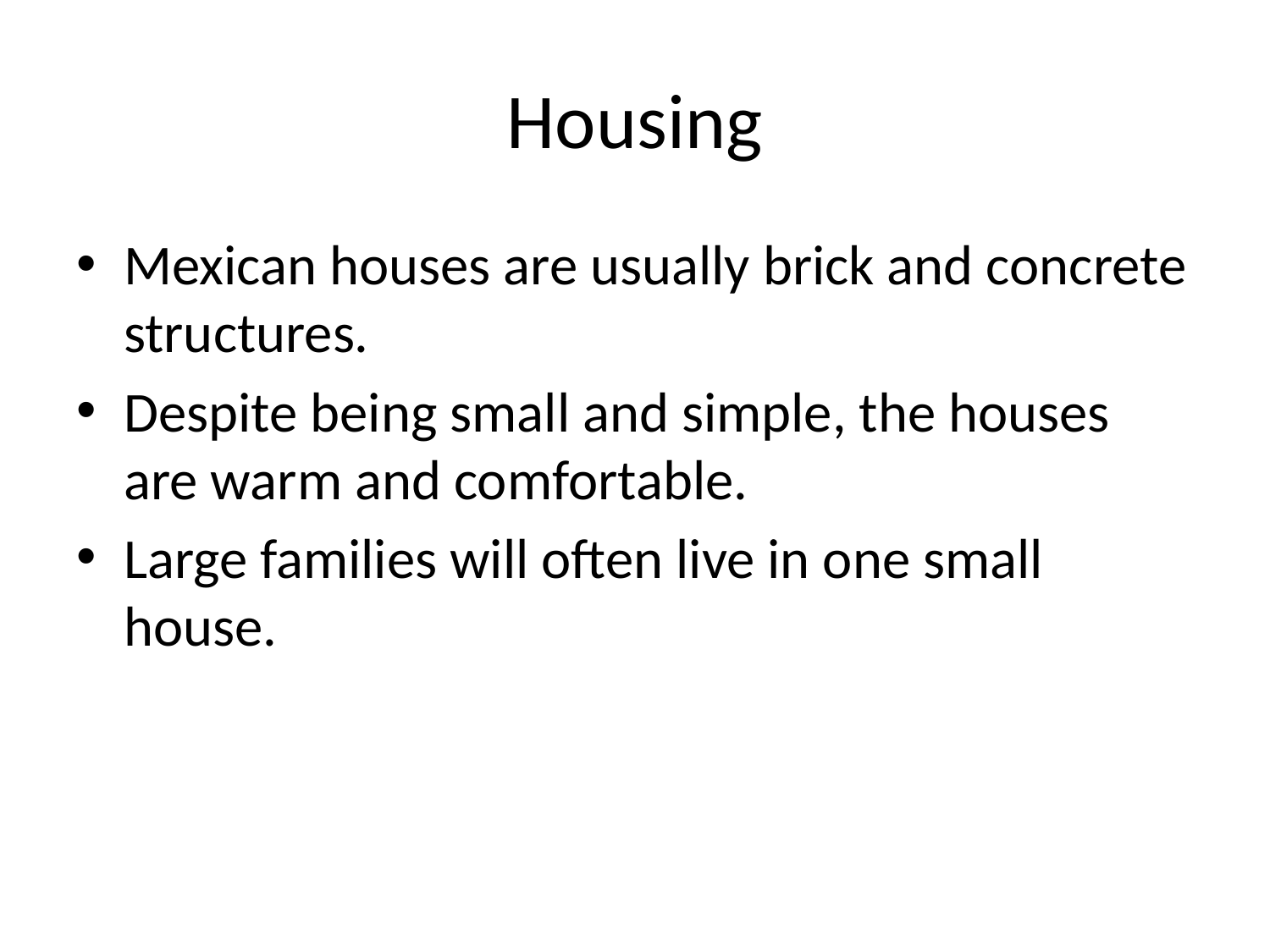

# Housing
Mexican houses are usually brick and concrete structures.
Despite being small and simple, the houses are warm and comfortable.
Large families will often live in one small house.